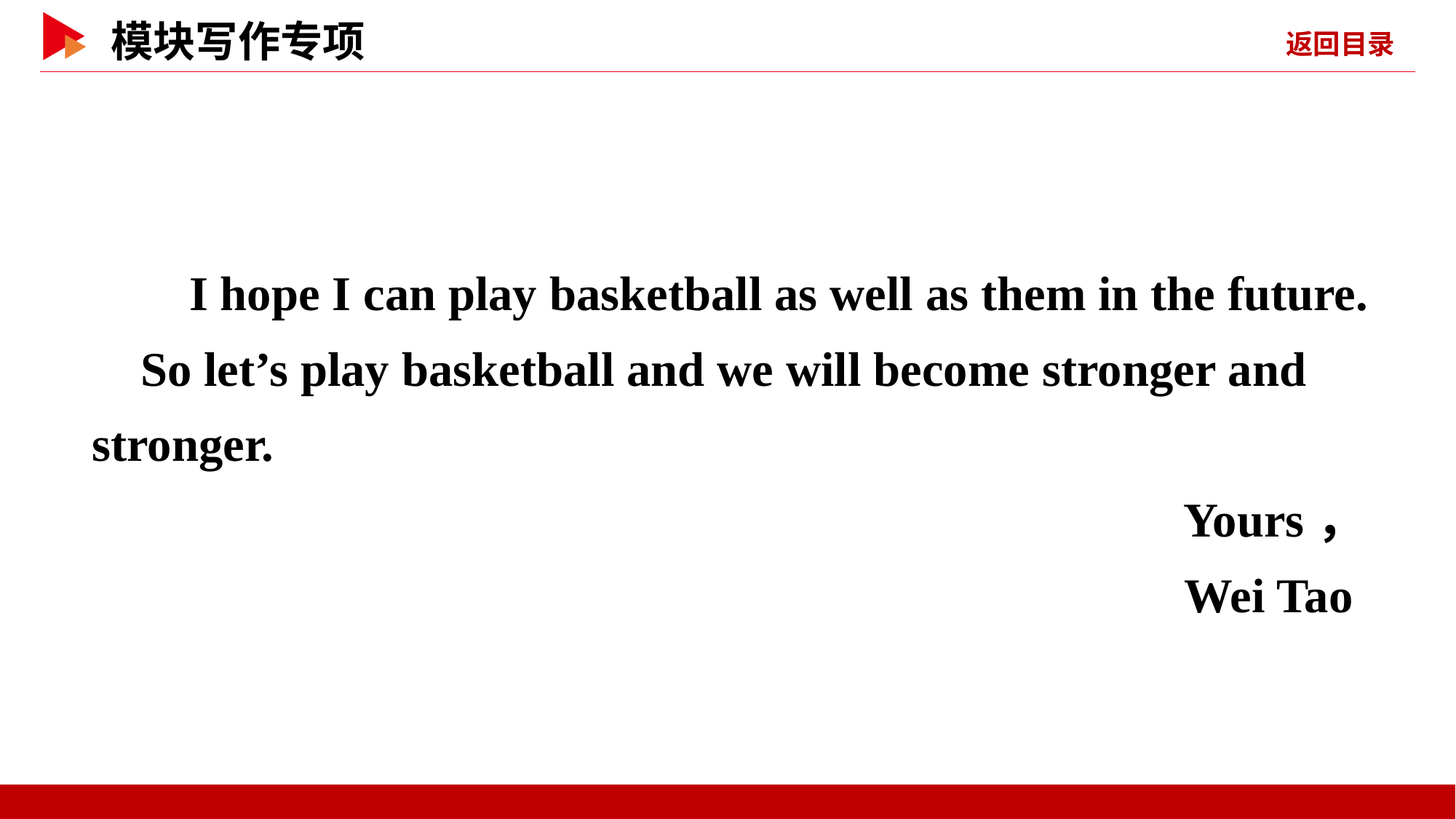

I hope I can play basketball as well as them in the future.       So let’s play basketball and we will become stronger and stronger.
										Yours，
								                  Wei Tao